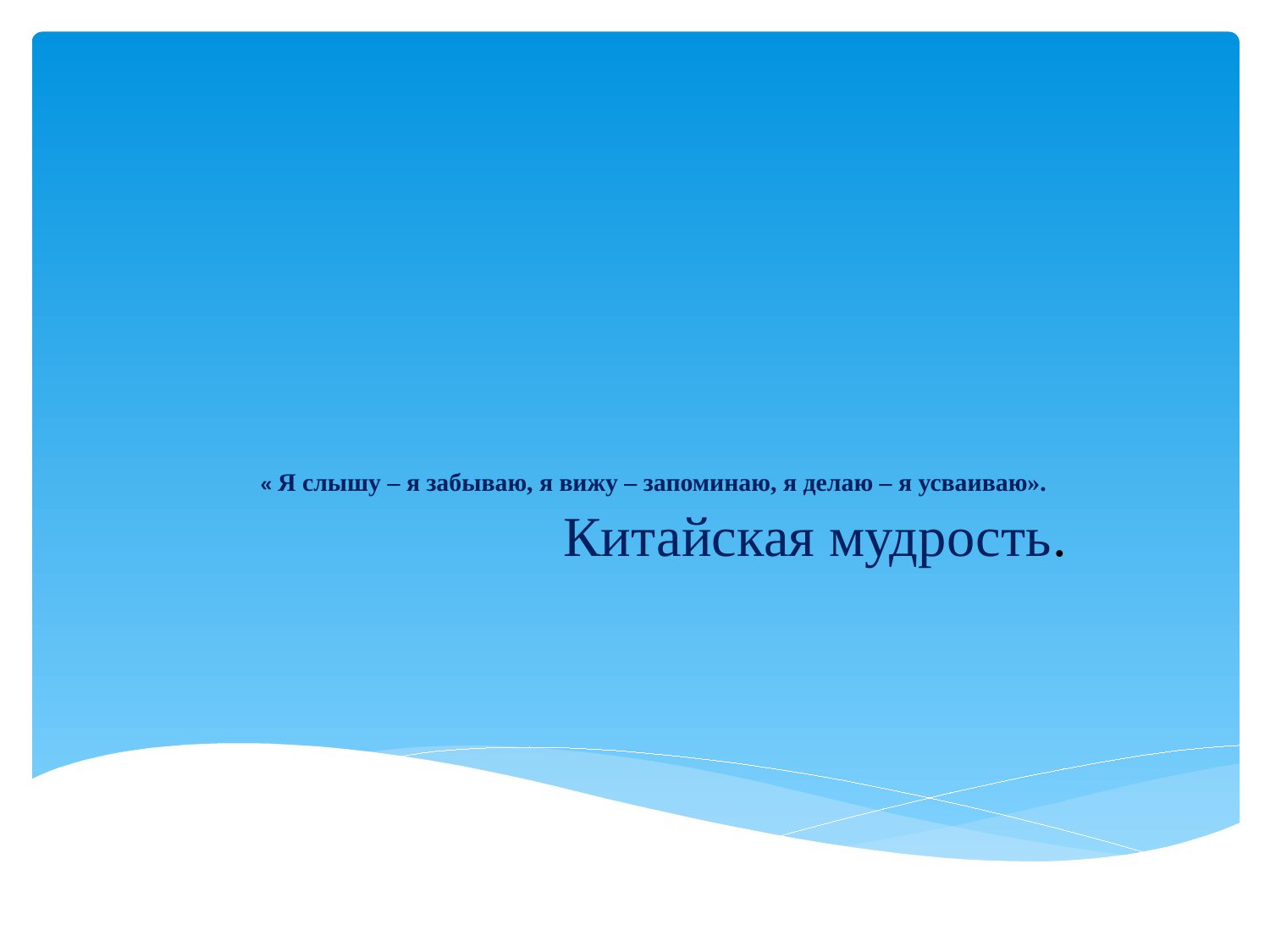

# « Я слышу – я забываю, я вижу – запоминаю, я делаю – я усваиваю».
Китайская мудрость.